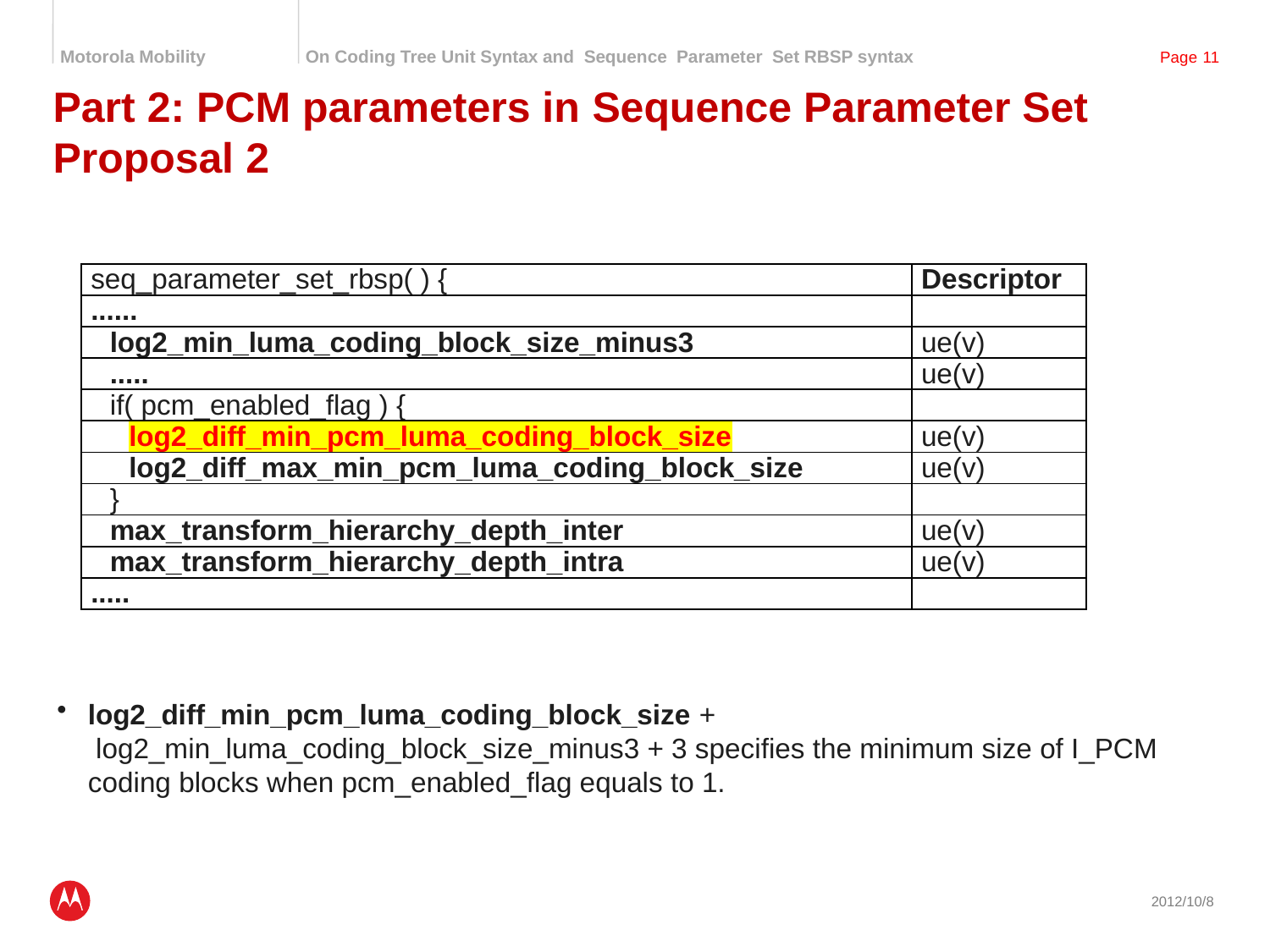

# Part 2: PCM parameters in Sequence Parameter Set Proposal 2
| seq\_parameter\_set\_rbsp( ) { | Descriptor |
| --- | --- |
| ...... |  |
| log2\_min\_luma\_coding\_block\_size\_minus3 | ue(v) |
| ..... | ue(v) |
| if( pcm\_enabled\_flag ) { |  |
| log2\_diff\_min\_pcm\_luma\_coding\_block\_size | ue(v) |
| log2\_diff\_max\_min\_pcm\_luma\_coding\_block\_size | ue(v) |
| } |  |
| max\_transform\_hierarchy\_depth\_inter | ue(v) |
| max\_transform\_hierarchy\_depth\_intra | ue(v) |
| ..... |  |
log2_diff_min_pcm_luma_coding_block_size +  log2_min_luma_coding_block_size_minus3 + 3 specifies the minimum size of I_PCM coding blocks when pcm_enabled_flag equals to 1.

2012/10/8